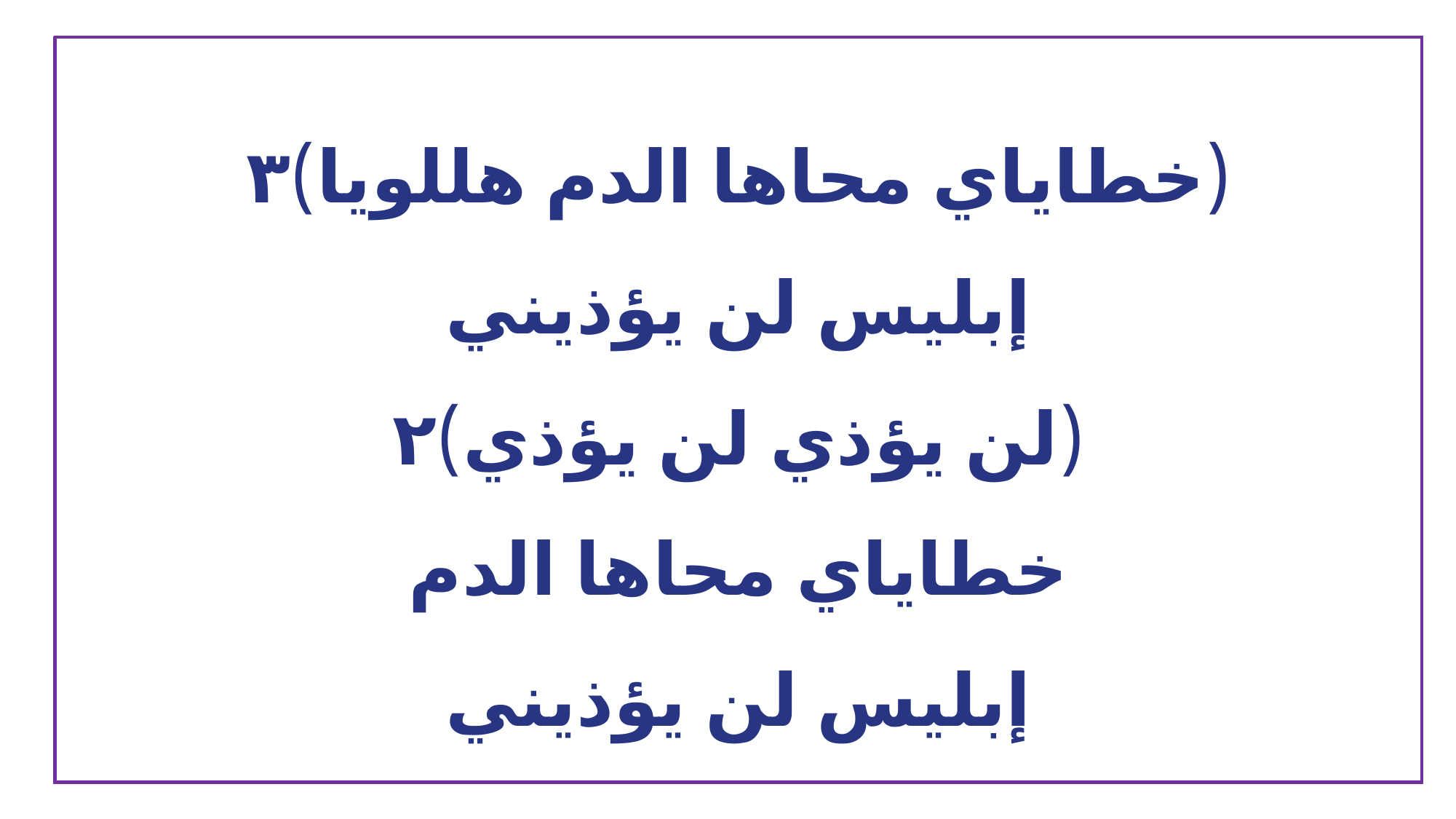

(خطاياي محاها الدم هللويا)٣
إبليس لن يؤذيني
(لن يؤذي لن يؤذي)٢
خطاياي محاها الدم
إبليس لن يؤذيني